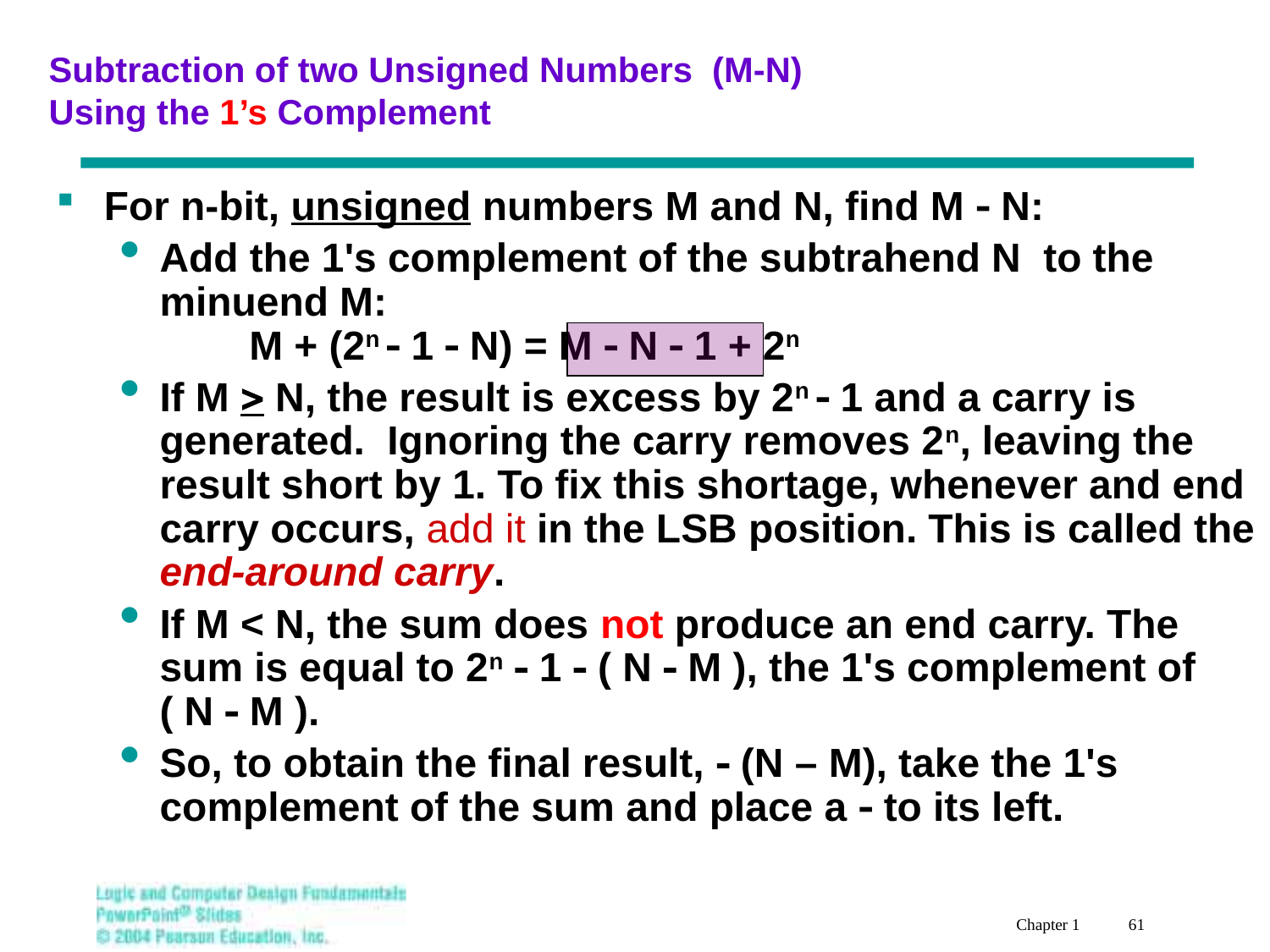

# Subtraction of two Unsigned Numbers  (M-N) Using the 1’s Complement
For n-bit, unsigned numbers M and N, find M − N:
Add the 1's complement of the subtrahend N  to the minuend M:
        M + (2n − 1 − N) = M − N − 1 + 2n
If M > N, the result is excess by 2n − 1 and a carry is generated.  Ignoring the carry removes 2n, leaving the result short by 1. To fix this shortage, whenever and end carry occurs, add it in the LSB position. This is called the end-around carry.
If M < N, the sum does not produce an end carry. The sum is equal to 2n − 1 − ( N − M ), the 1's complement of
( N − M ).
So, to obtain the final result, − (N – M), take the 1's complement of the sum and place a − to its left.

Chapter 1            61